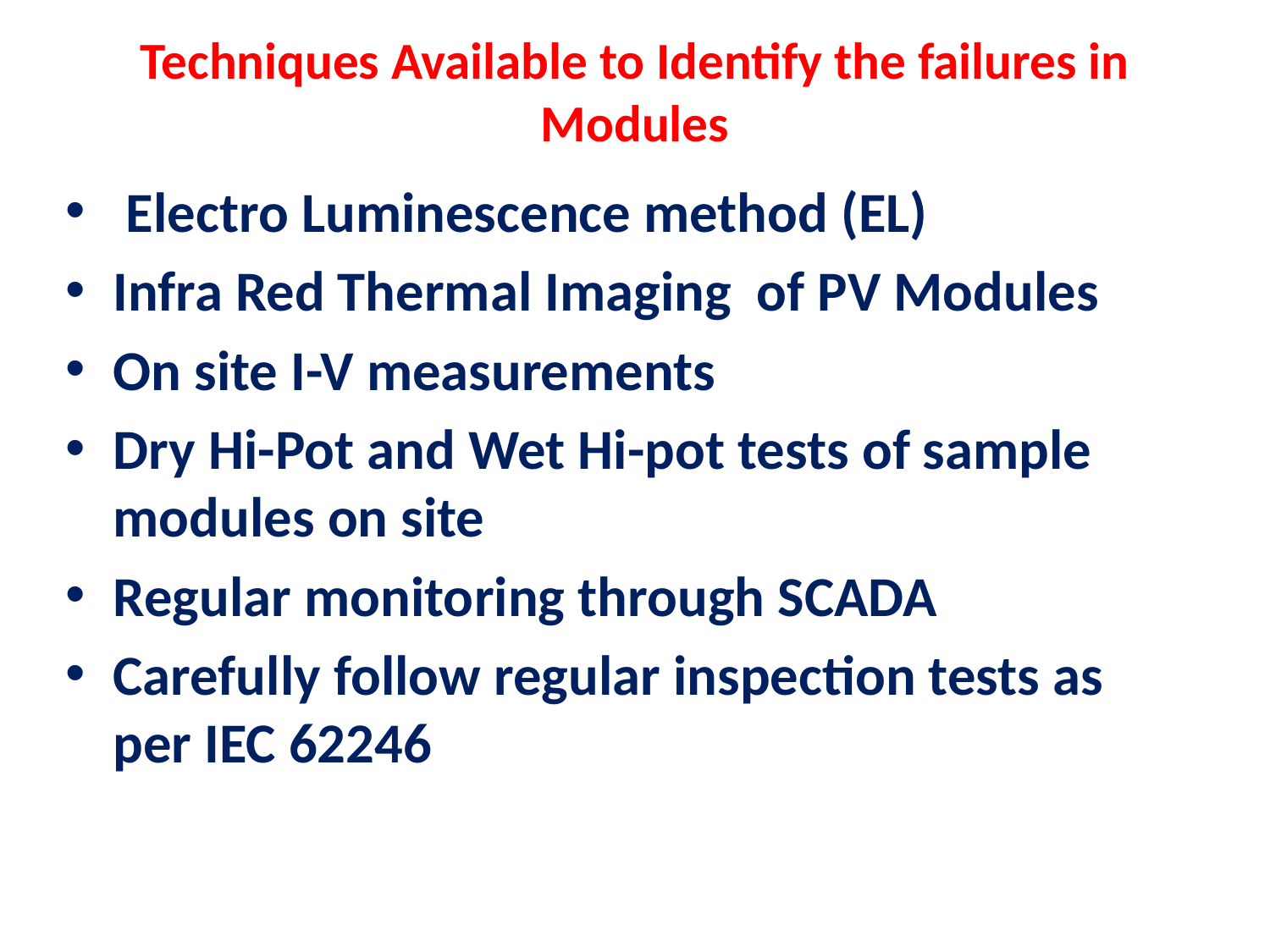

# Techniques Available to Identify the failures in Modules
 Electro Luminescence method (EL)
Infra Red Thermal Imaging  of PV Modules
On site I-V measurements
Dry Hi-Pot and Wet Hi-pot tests of sample modules on site
Regular monitoring through SCADA
Carefully follow regular inspection tests as per IEC 62246